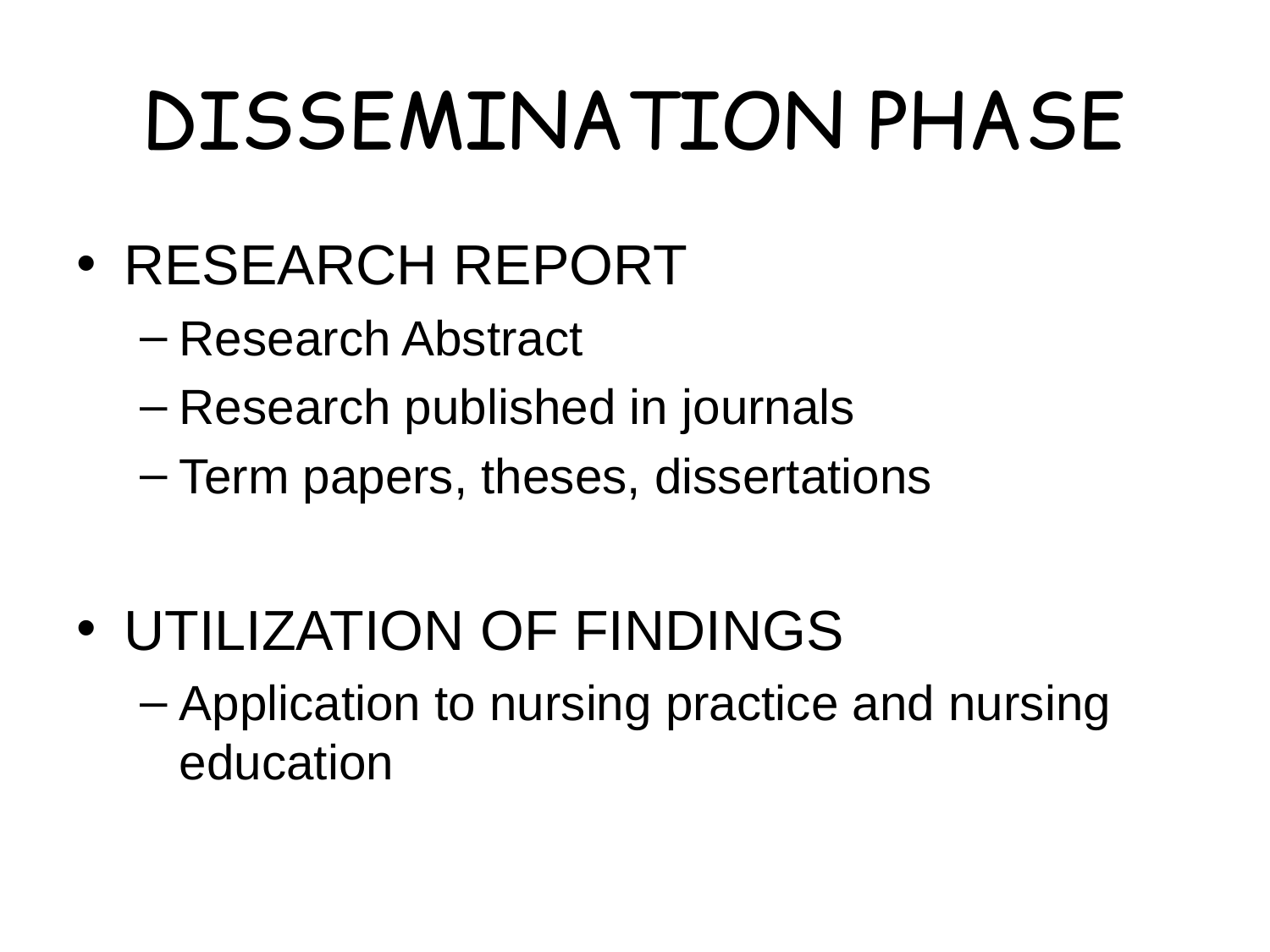

# DISSEMINATION PHASE
RESEARCH REPORT
Research Abstract
Research published in journals
Term papers, theses, dissertations

UTILIZATION OF FINDINGS
Application to nursing practice and nursing education